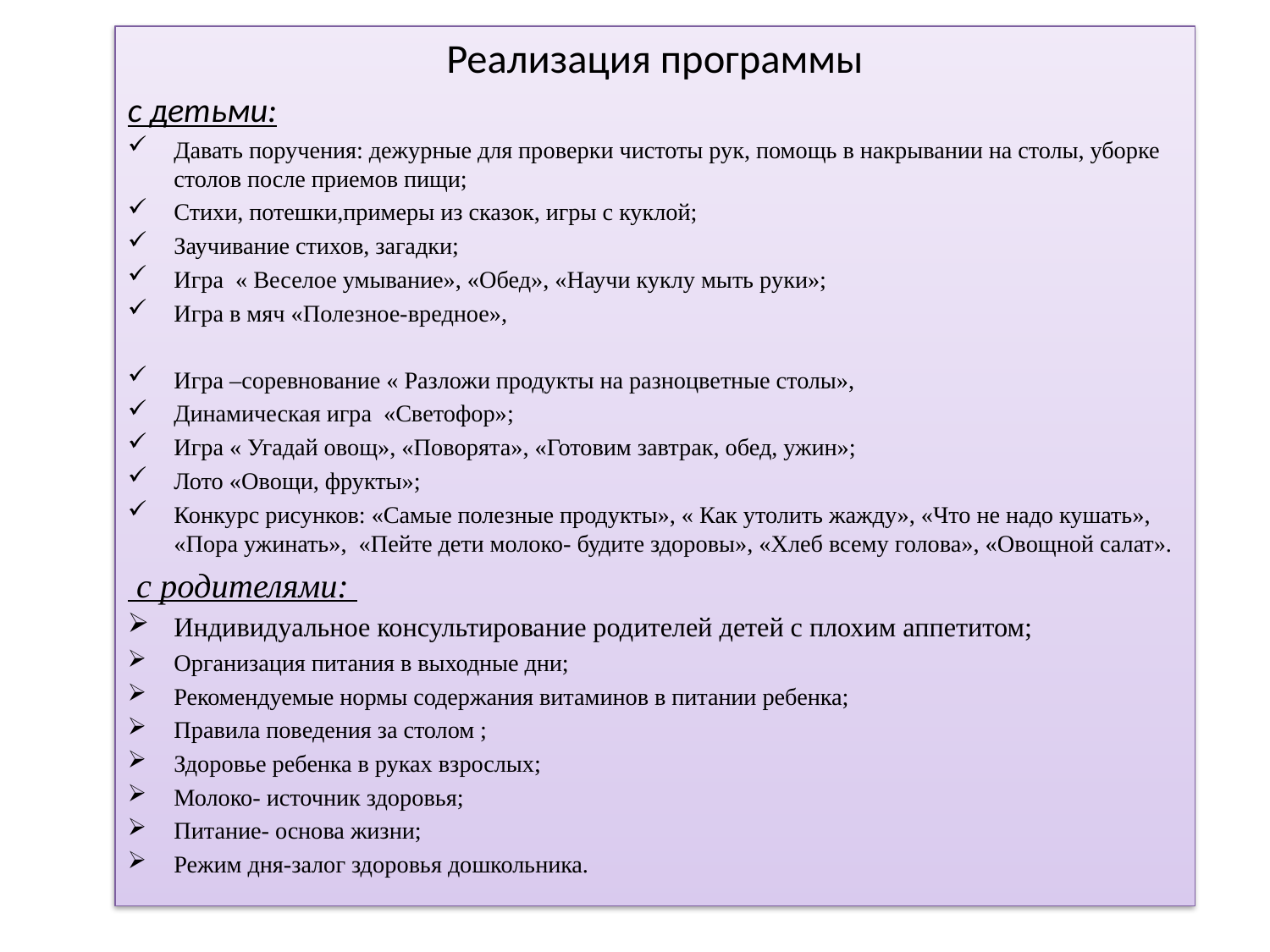

Реализация программы
с детьми:
Давать поручения: дежурные для проверки чистоты рук, помощь в накрывании на столы, уборке  столов после приемов пищи;
Стихи, потешки,примеры из сказок, игры с куклой;
Заучивание стихов, загадки;
Игра  « Веселое умывание», «Обед», «Научи куклу мыть руки»;
Игра в мяч «Полезное-вредное»,

Игра –соревнование « Разложи продукты на разноцветные столы»,
Динамическая игра  «Светофор»;
Игра « Угадай овощ», «Поворята», «Готовим завтрак, обед, ужин»;
Лото «Овощи, фрукты»;
Конкурс рисунков: «Самые полезные продукты», « Как утолить жажду», «Что не надо кушать», «Пора ужинать»,  «Пейте дети молоко- будите здоровы», «Хлеб всему голова», «Овощной салат».
 с родителями:
Индивидуальное консультирование родителей детей с плохим аппетитом;
Организация питания в выходные дни;
Рекомендуемые нормы содержания витаминов в питании ребенка;
Правила поведения за столом ;
Здоровье ребенка в руках взрослых;
Молоко- источник здоровья;
Питание- основа жизни;
Режим дня-залог здоровья дошкольника.

#